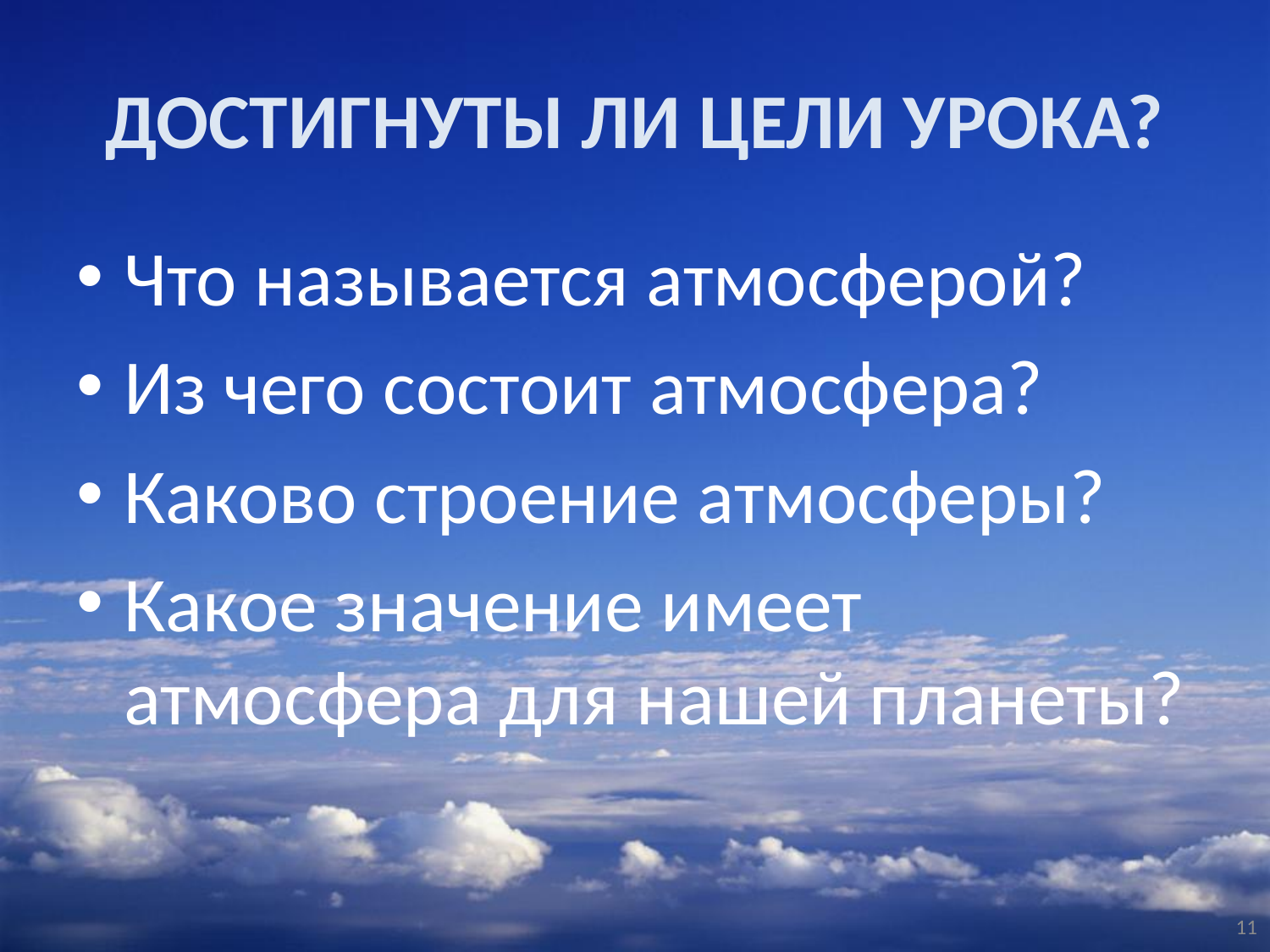

# ДОСТИГНУТЫ ЛИ ЦЕЛИ УРОКА?
Что называется атмосферой?
Из чего состоит атмосфера?
Каково строение атмосферы?
Какое значение имеет атмосфера для нашей планеты?

11